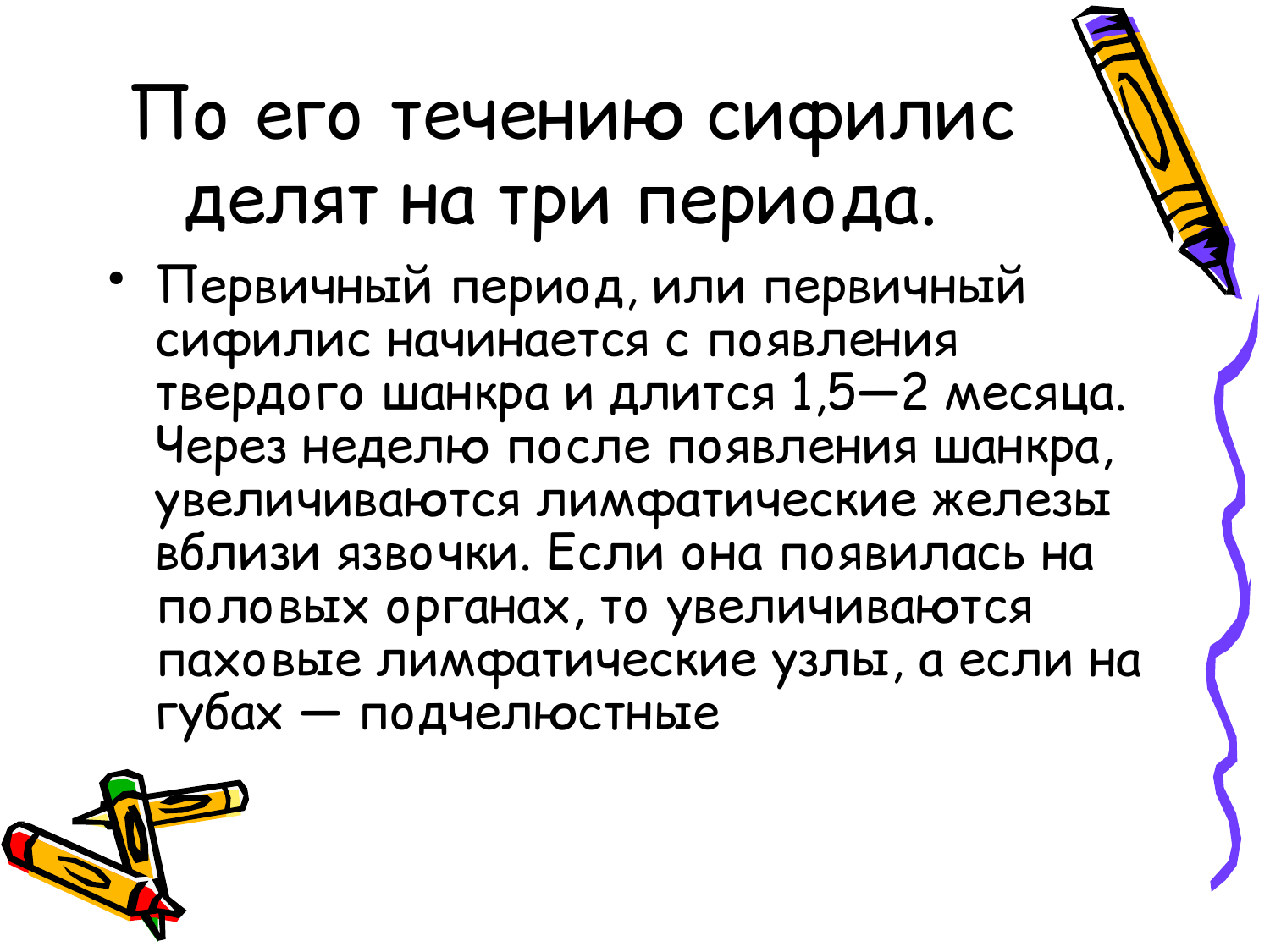

# По его течению сифилис делят на три периода.
Первичный период, или первичный сифилис начинается с появления твердого шанкра и длится 1,5—2 месяца. Через неделю после появления шанкра, увеличиваются лимфатические железы вблизи язвочки. Если она появилась на половых органах, то увеличиваются паховые лимфатиче­ские узлы, а если на губах — подчелюстные